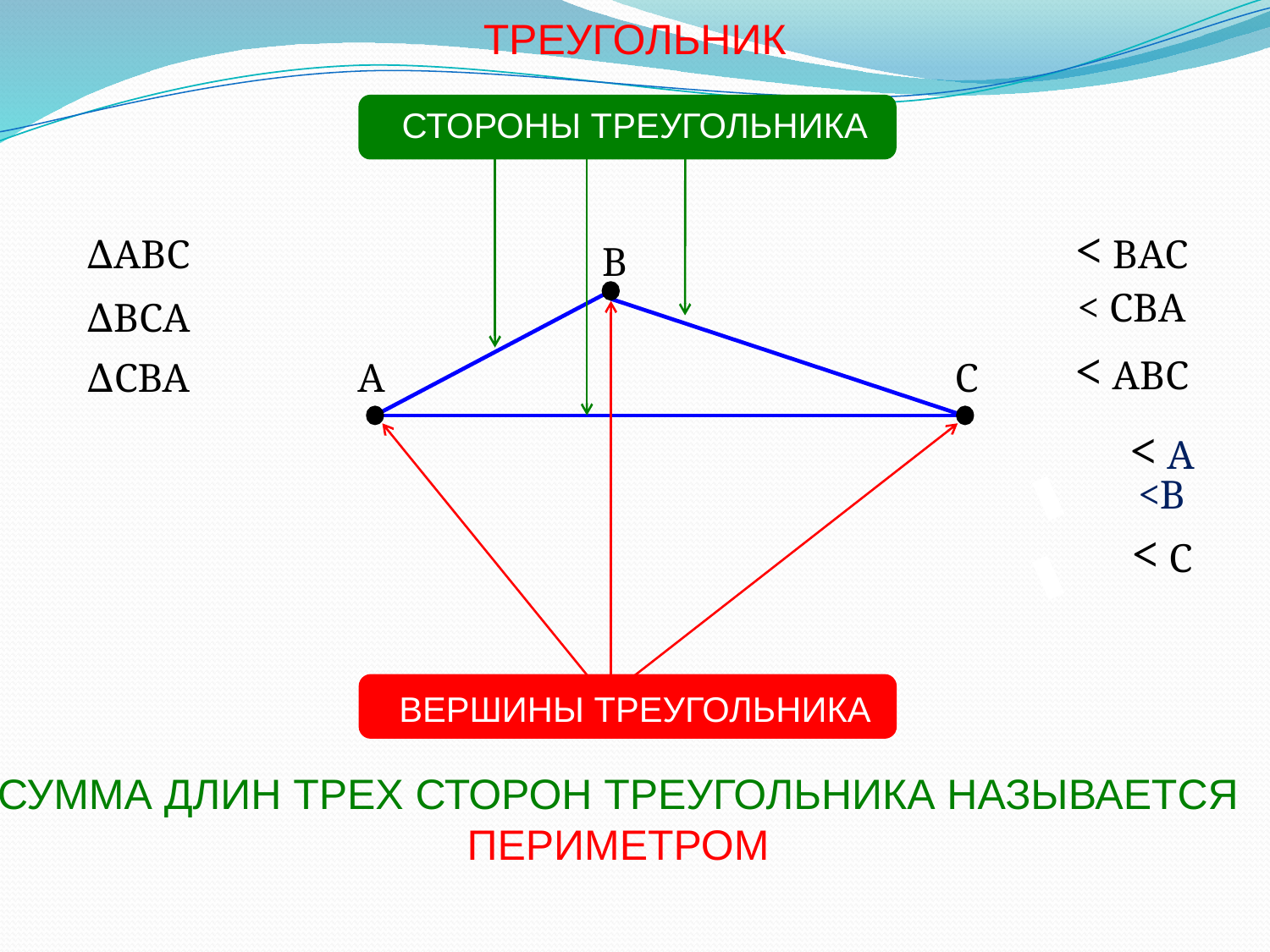

ТРЕУГОЛЬНИК
СТОРОНЫ ТРЕУГОЛЬНИКА

< BАС
∆АBС
B
< СBА

∆BСА
< ABC
∆СВА
A
C

< A
<B

< C

ВЕРШИНЫ ТРЕУГОЛЬНИКА
СУММА ДЛИН ТРЕХ СТОРОН ТРЕУГОЛЬНИКА НАЗЫВАЕТСЯ ПЕРИМЕТРОМ